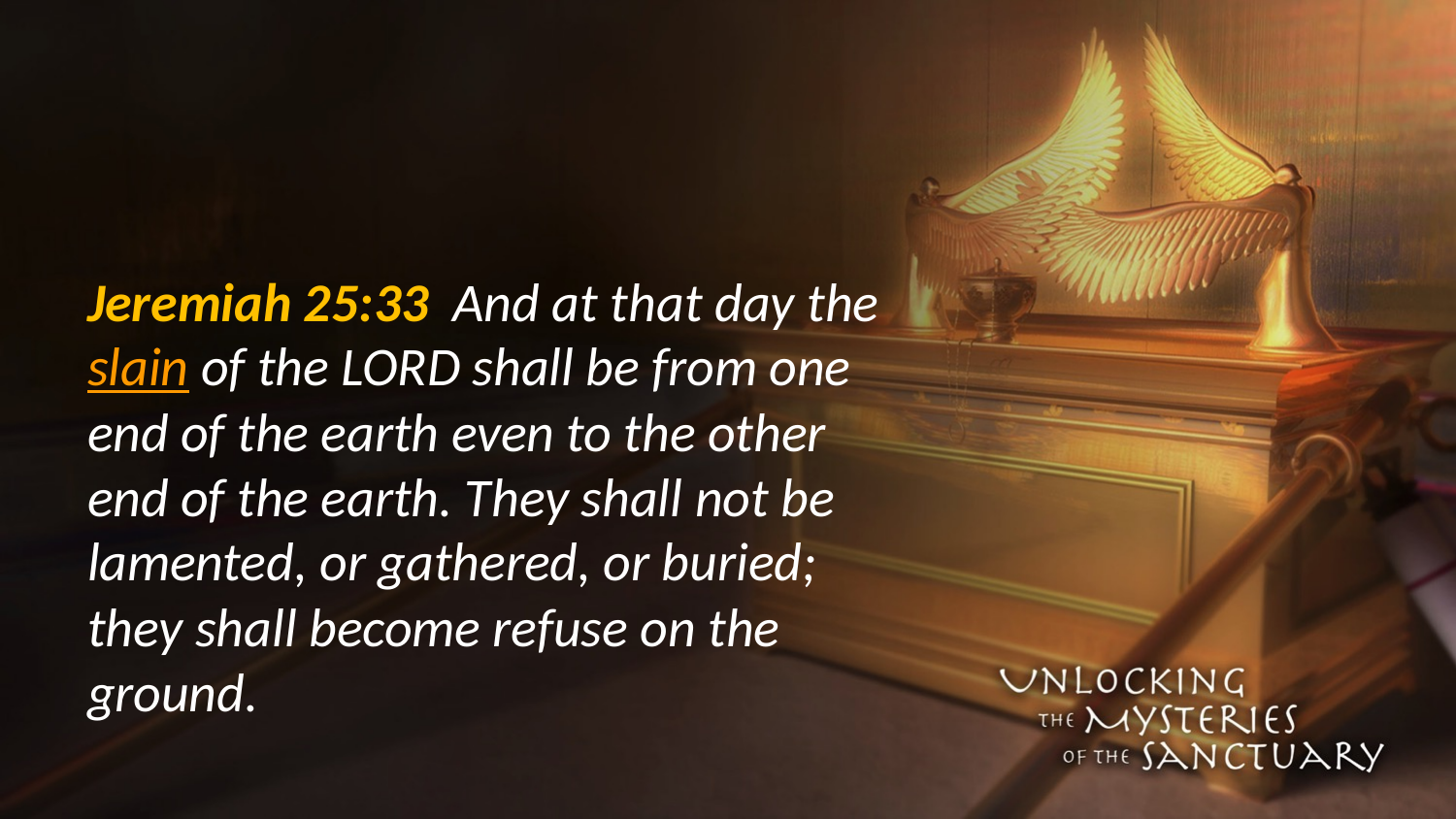

#

Jeremiah 25:33  And at that day the slain of the LORD shall be from one end of the earth even to the other end of the earth. They shall not be lamented, or gathered, or buried; they shall become refuse on the ground.